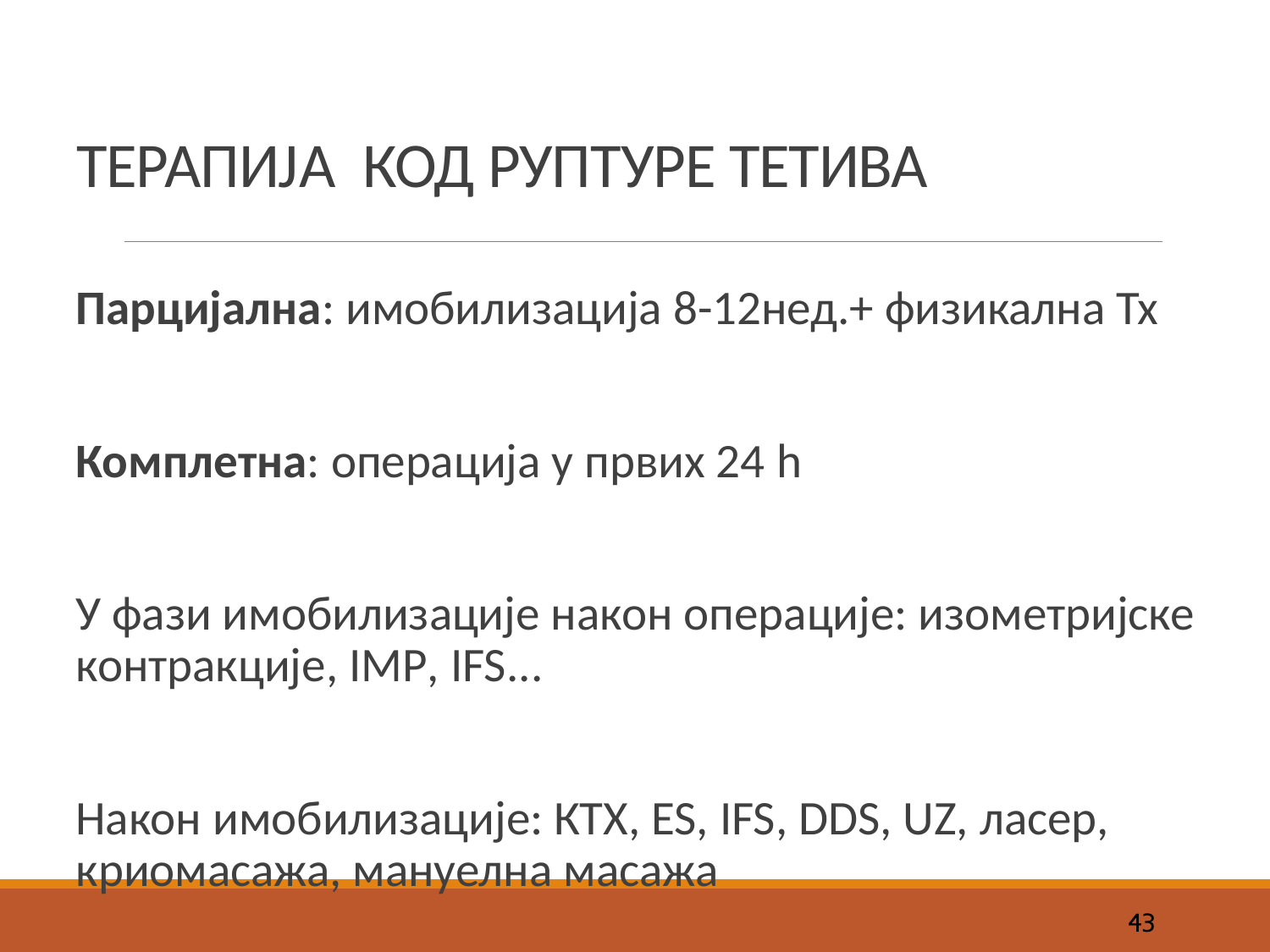

# ТЕРАПИЈА  КОД РУПТУРЕ ТЕТИВА
Парцијална: имобилизација 8-12нед.+ физикална Тх

Комплетна: операција у првих 24 h

У фази имобилизације након операције: изометријске контракције, IMP, IFS...

Након имобилизације: КТХ, ES, IFS, DDS, UZ, ласер, криомасажа, мануелна масажа

43